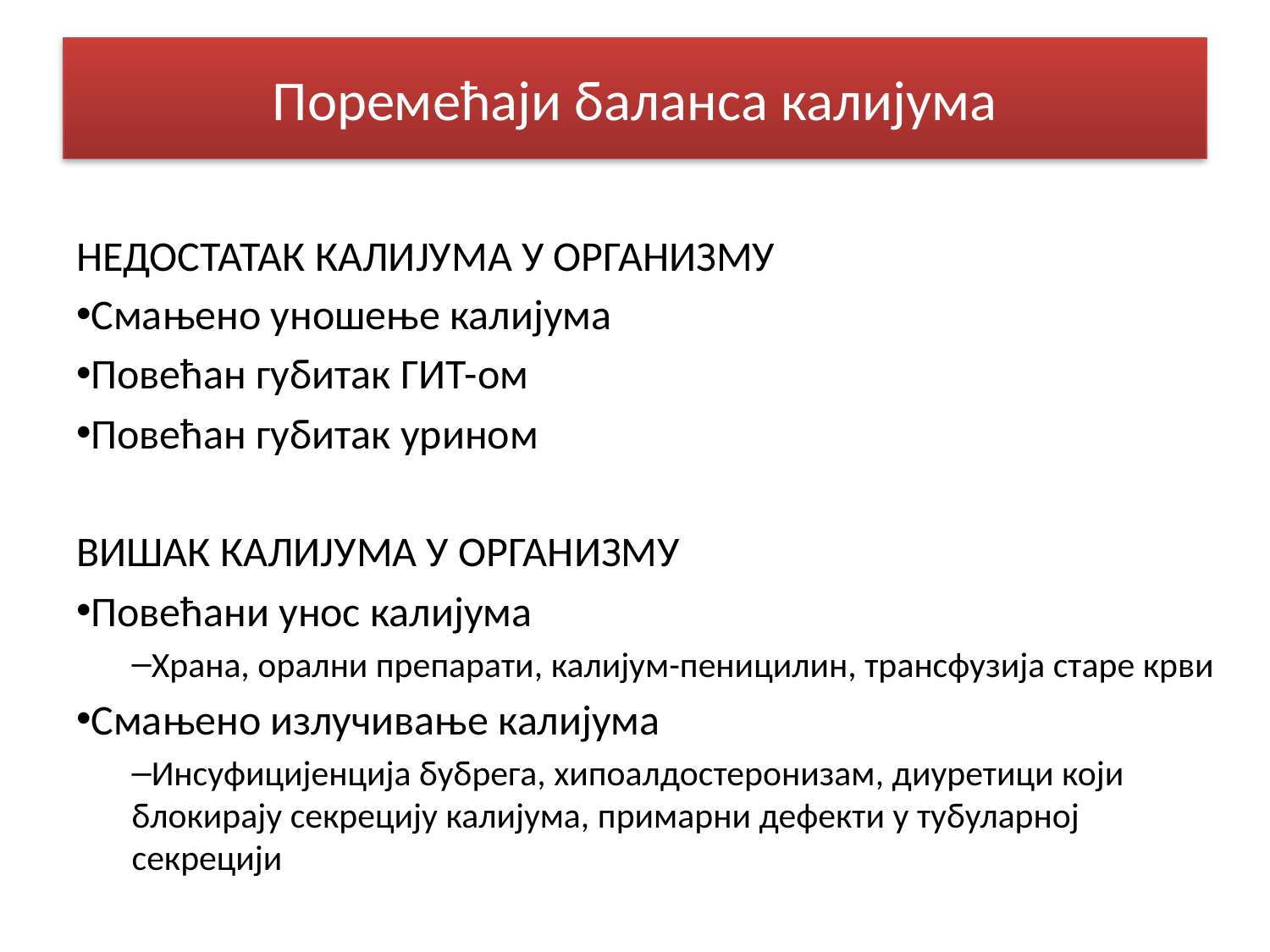

# Поремећаји баланса калијума
НЕДОСТАТАК КАЛИЈУМА У ОРГАНИЗМУ
Смањено уношење калијума
Повећан губитак ГИТ-ом
Повећан губитак урином

ВИШАК КАЛИЈУМА У ОРГАНИЗМУ
Повећани унос калијума
Храна, орални препарати, калијум-пеницилин, трансфузија старе крви
Смањено излучивање калијума
Инсуфицијенција бубрега, хипоалдостеронизам, диуретици који блокирају секрецију калијума, примарни дефекти у тубуларној секрецији